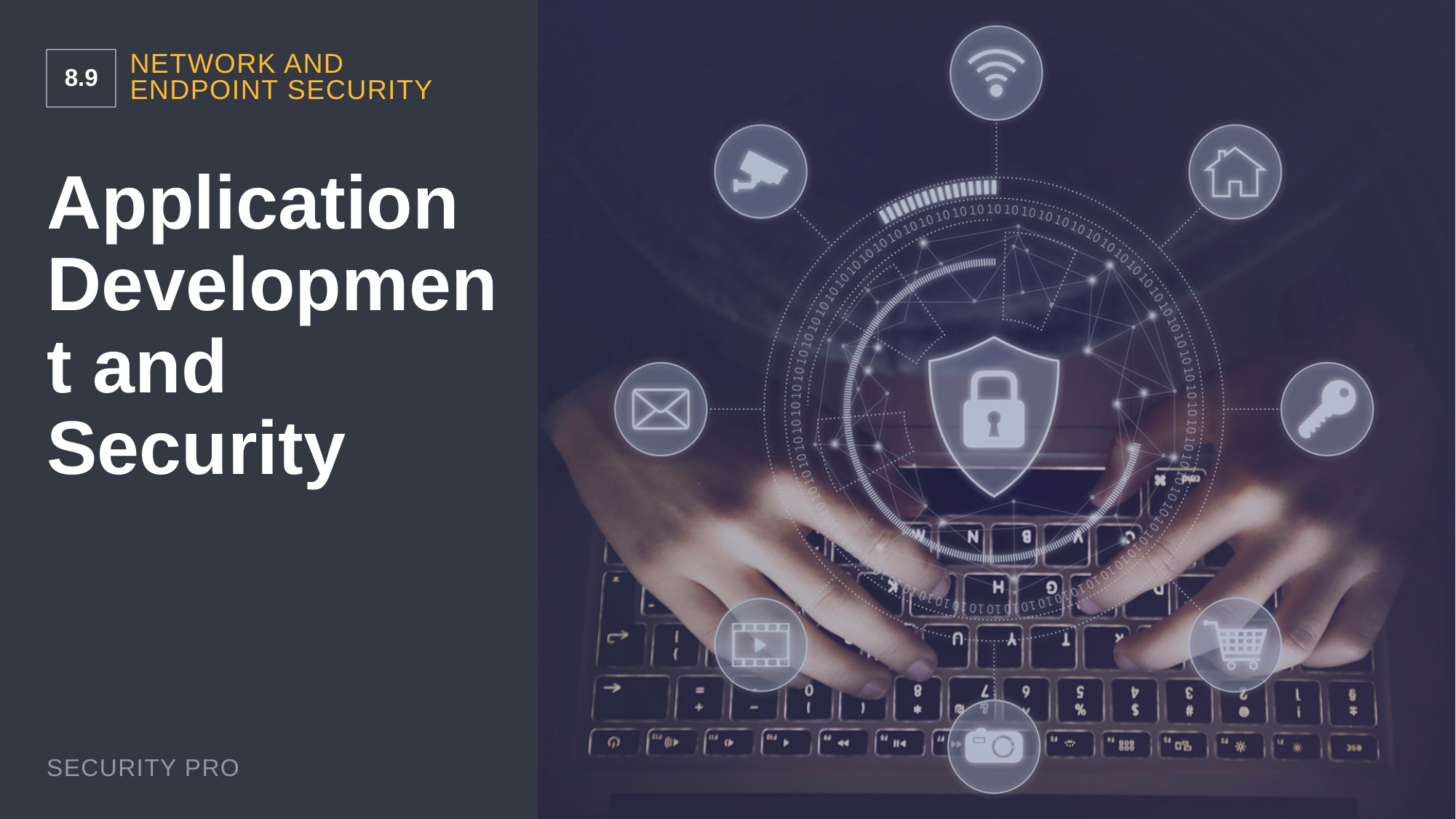

8.9
Network and Endpoint Security
# Application Development and Security
Security Pro